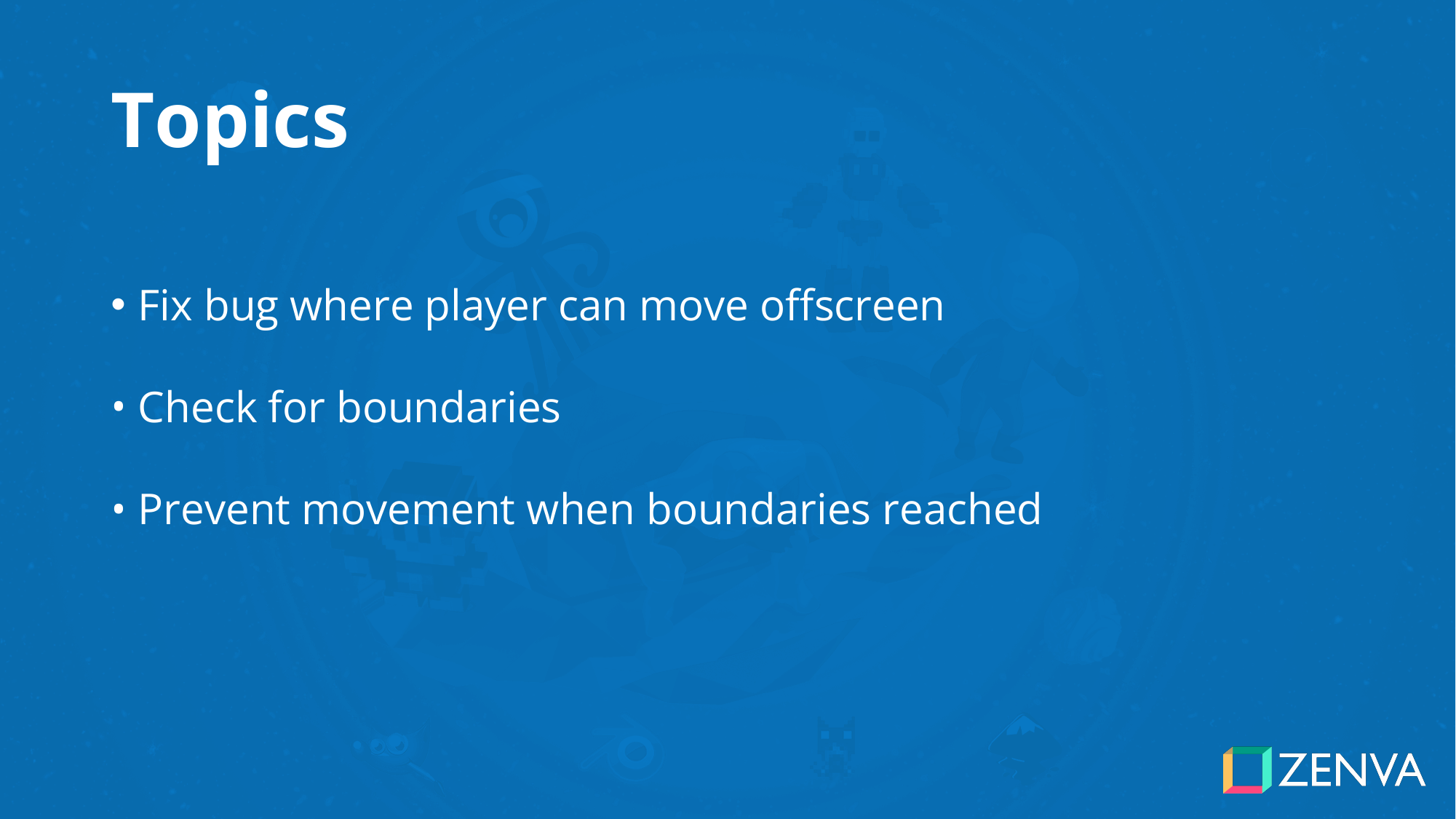

# Topics
Fix bug where player can move offscreen
Check for boundaries
Prevent movement when boundaries reached